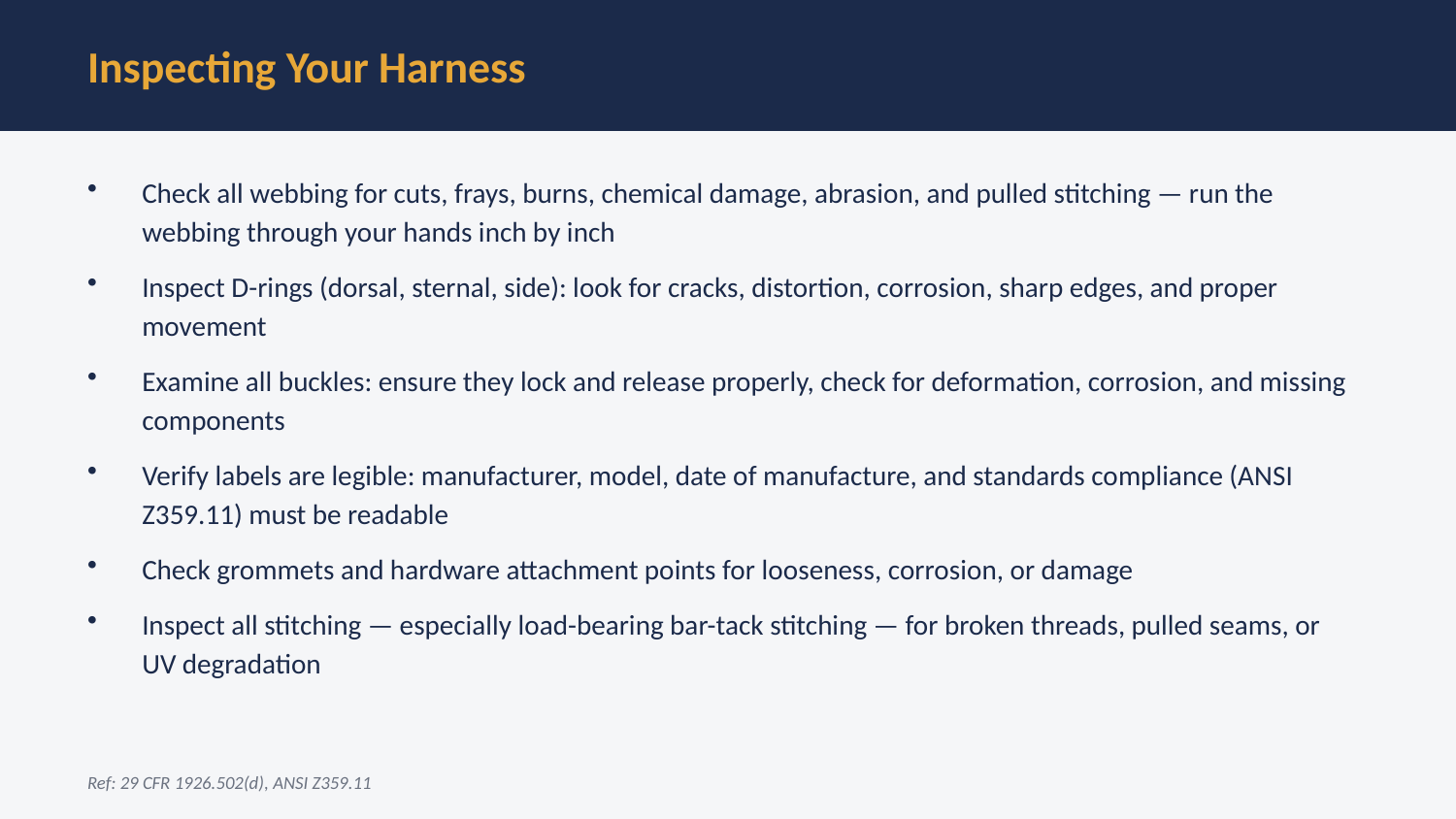

Inspecting Your Harness
Check all webbing for cuts, frays, burns, chemical damage, abrasion, and pulled stitching — run the webbing through your hands inch by inch
Inspect D-rings (dorsal, sternal, side): look for cracks, distortion, corrosion, sharp edges, and proper movement
Examine all buckles: ensure they lock and release properly, check for deformation, corrosion, and missing components
Verify labels are legible: manufacturer, model, date of manufacture, and standards compliance (ANSI Z359.11) must be readable
Check grommets and hardware attachment points for looseness, corrosion, or damage
Inspect all stitching — especially load-bearing bar-tack stitching — for broken threads, pulled seams, or UV degradation
Ref: 29 CFR 1926.502(d), ANSI Z359.11